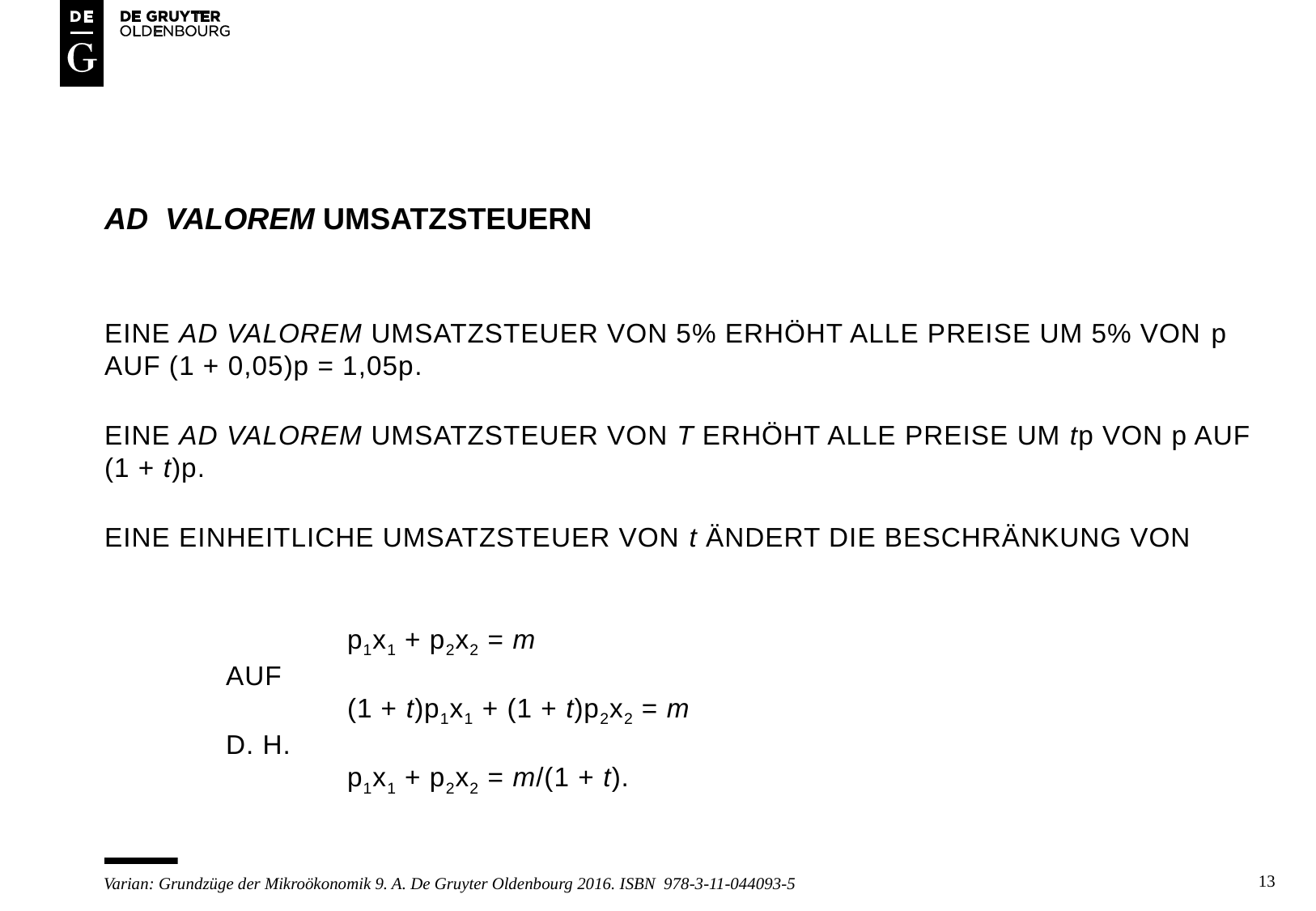

# Ad  Valorem Umsatzsteuern
Eine ad valorem Umsatzsteuer von 5% erhöht alle Preise um 5% von p auf (1 + 0,05)p = 1,05p.
Eine ad valorem Umsatzsteuer von t erhöht alle Preise um tp von p auf (1 + t)p.
Eine einheitliche Umsatzsteuer von t ändert die Beschränkung von
            	     	p1x1 + p2x2 = m
	auf
           		(1 + t)p1x1 + (1 + t)p2x2 = m
	d. h.
              		p1x1 + p2x2 = m/(1 + t).
13
Varian: Grundzüge der Mikroökonomik 9. A. De Gruyter Oldenbourg 2016. ISBN  978-3-11-044093-5